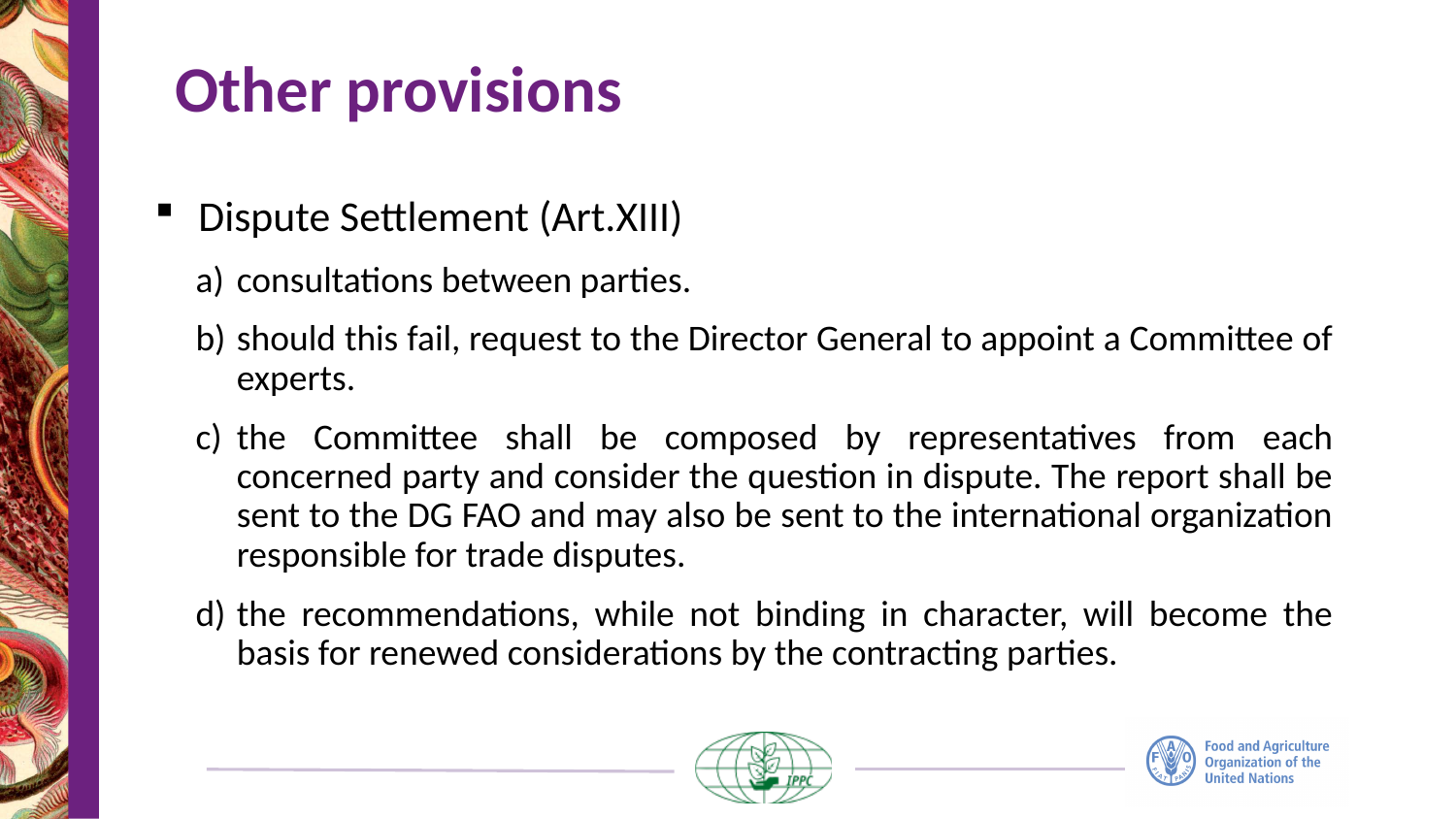

# Other provisions
Dispute Settlement (Art.XIII)
consultations between parties.
should this fail, request to the Director General to appoint a Committee of experts.
the Committee shall be composed by representatives from each concerned party and consider the question in dispute. The report shall be sent to the DG FAO and may also be sent to the international organization responsible for trade disputes.
the recommendations, while not binding in character, will become the basis for renewed considerations by the contracting parties.